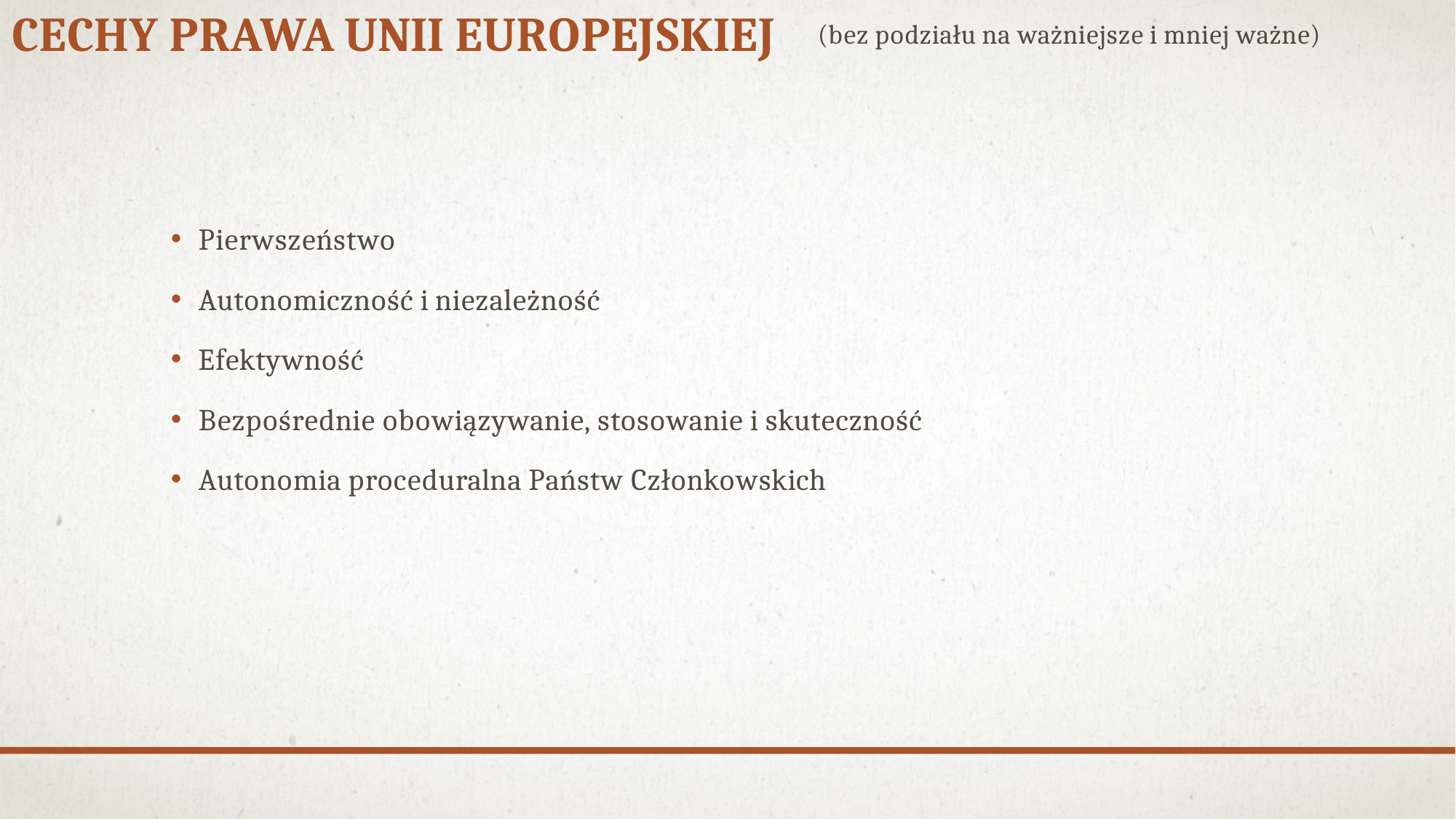

# Cechy prawa unii europejskiej
(bez podziału na ważniejsze i mniej ważne)
Pierwszeństwo
Autonomiczność i niezależność
Efektywność
Bezpośrednie obowiązywanie, stosowanie i skuteczność
Autonomia proceduralna Państw Członkowskich